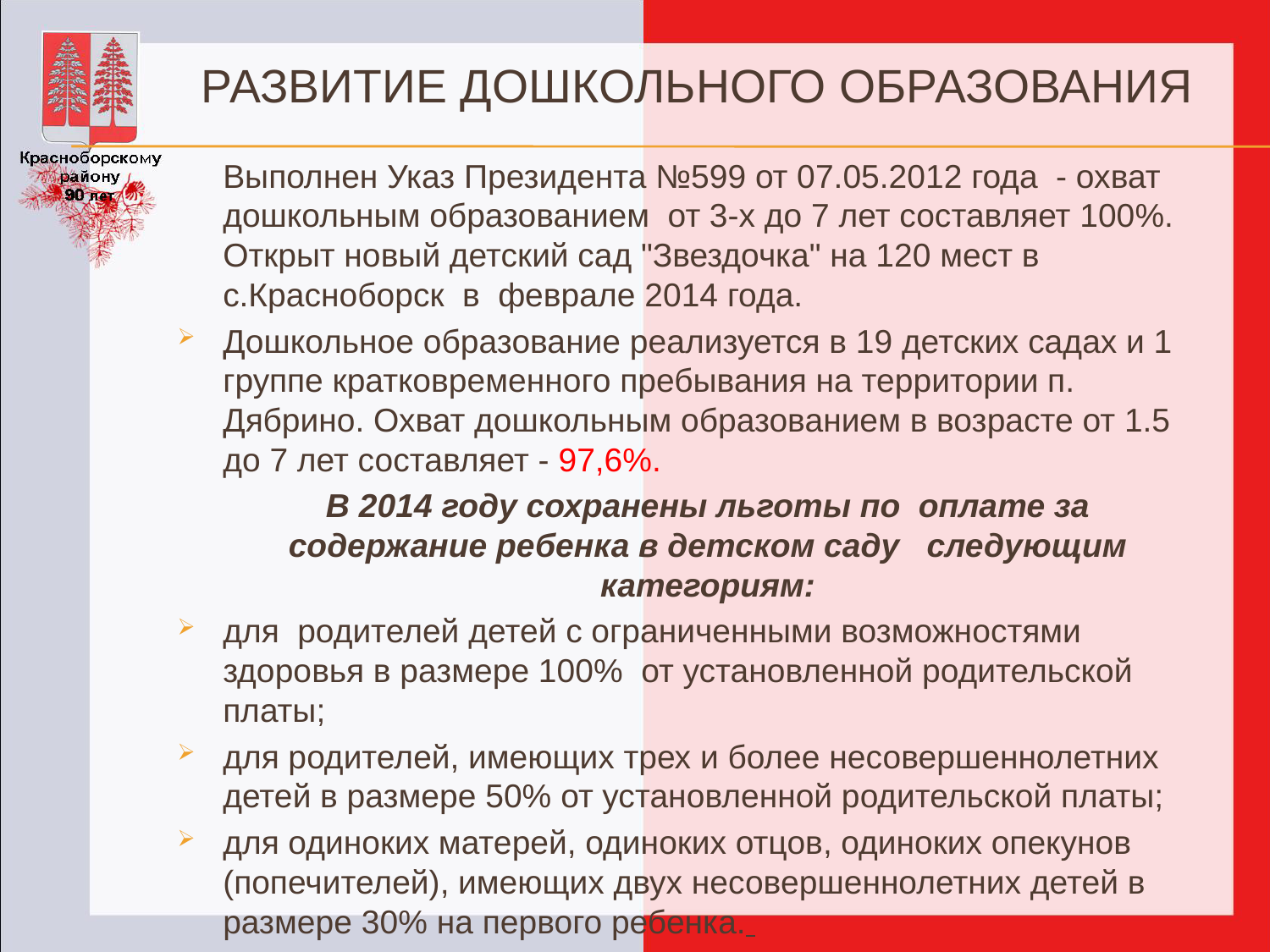

# Развитие дошкольного образования
     Выполнен Указ Президента №599 от 07.05.2012 года  - охват дошкольным образованием  от 3-х до 7 лет составляет 100%. Открыт новый детский сад "Звездочка" на 120 мест в с.Красноборск  в  феврале 2014 года.
Дошкольное образование реализуется в 19 детских садах и 1 группе кратковременного пребывания на территории п. Дябрино. Охват дошкольным образованием в возрасте от 1.5 до 7 лет составляет - 97,6%.
     В 2014 году сохранены льготы по  оплате за содержание ребенка в детском саду   следующим категориям:
для  родителей детей с ограниченными возможностями здоровья в размере 100%  от установленной родительской платы;
для родителей, имеющих трех и более несовершеннолетних детей в размере 50% от установленной родительской платы;
для одиноких матерей, одиноких отцов, одиноких опекунов (попечителей), имеющих двух несовершеннолетних детей в размере 30% на первого ребенка.